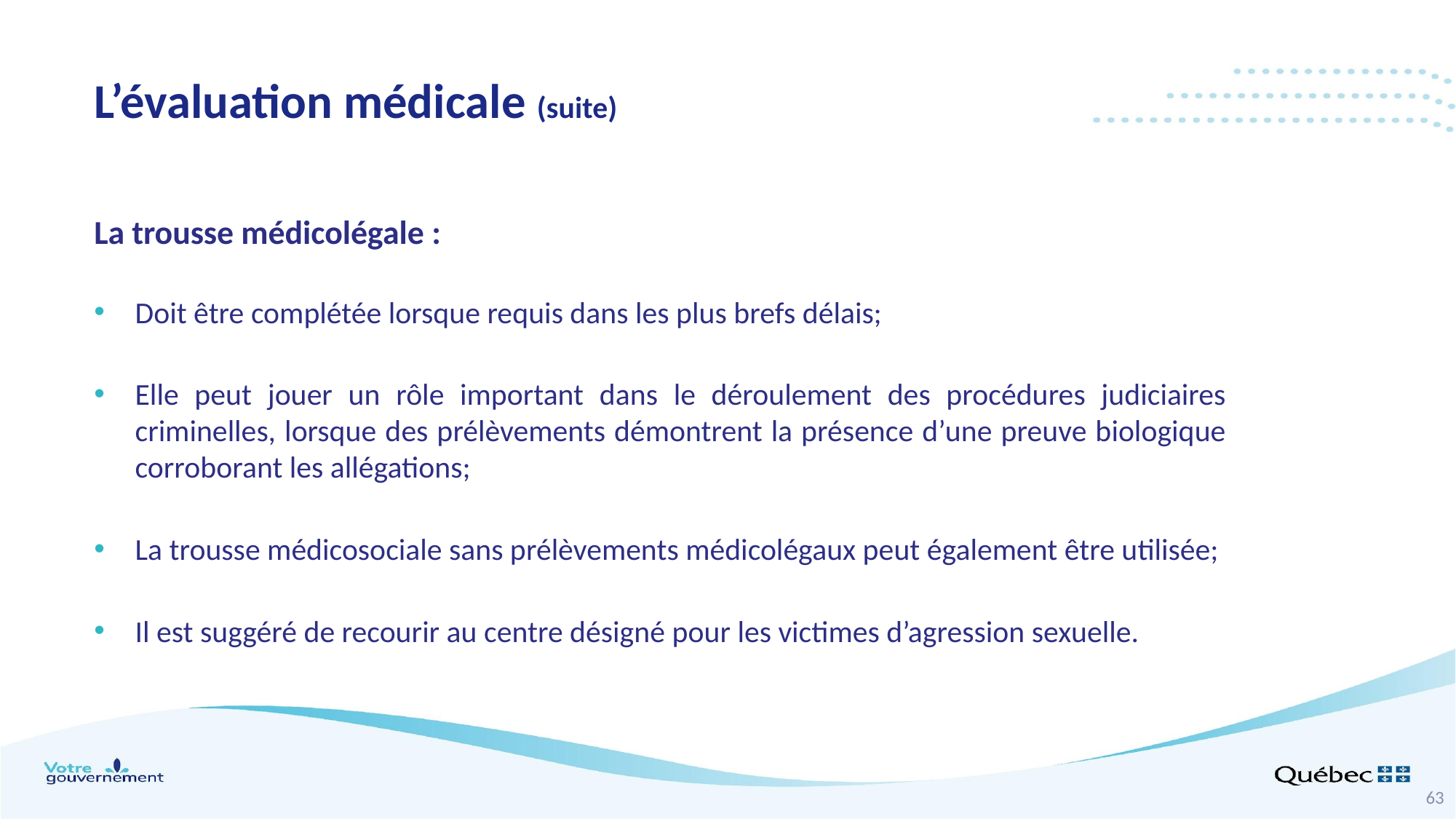

L’évaluation médicale (suite)
La trousse médicolégale :

Doit être complétée lorsque requis dans les plus brefs délais;

Elle peut jouer un rôle important dans le déroulement des procédures judiciaires criminelles, lorsque des prélèvements démontrent la présence d’une preuve biologique corroborant les allégations;

La trousse médicosociale sans prélèvements médicolégaux peut également être utilisée;

Il est suggéré de recourir au centre désigné pour les victimes d’agression sexuelle.
63